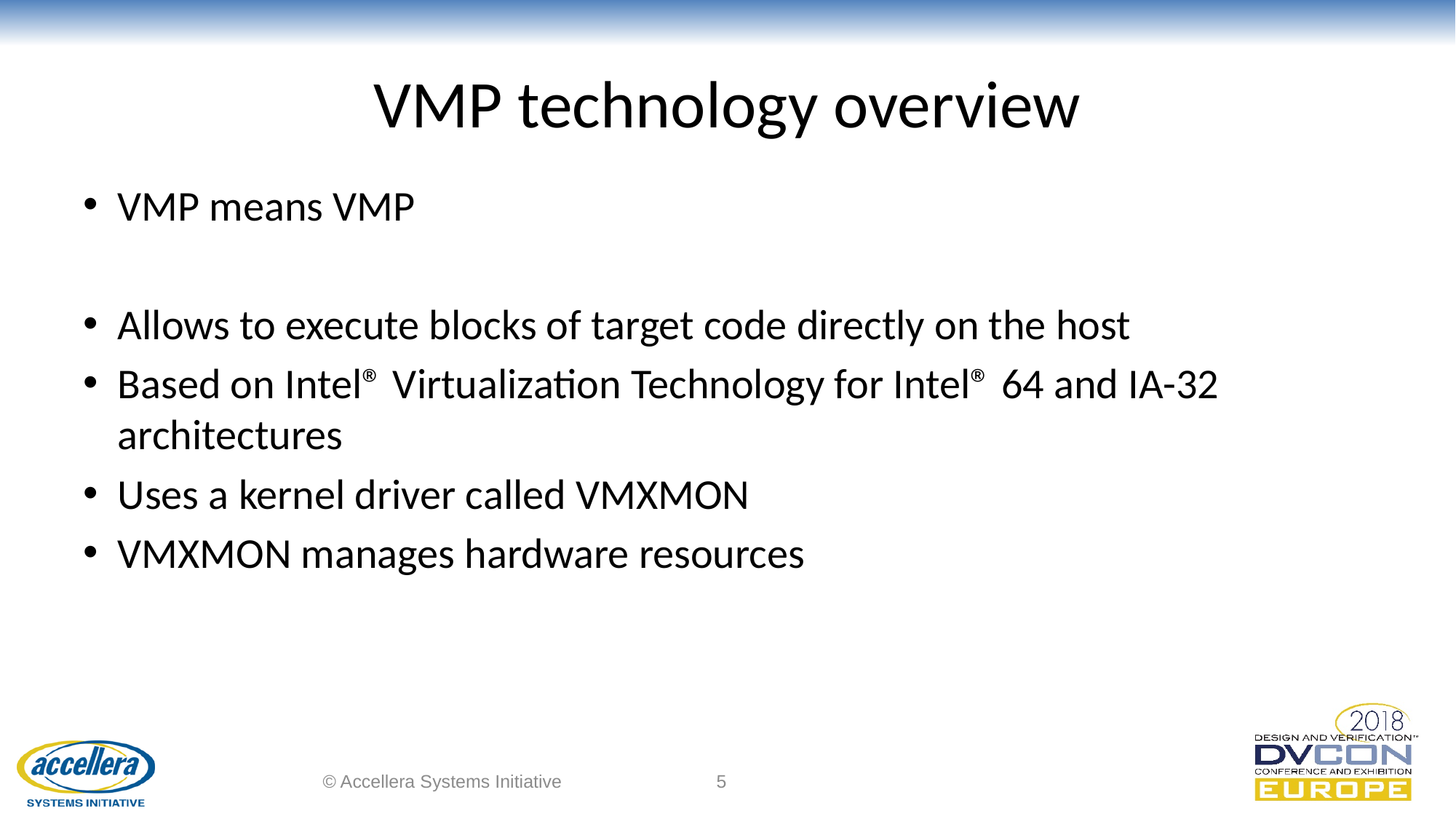

# VMP technology overview
VMP means VMP

Allows to execute blocks of target code directly on the host
Based on Intel® Virtualization Technology for Intel® 64 and IA-32 architectures
Uses a kernel driver called VMXMON
VMXMON manages hardware resources

© Accellera Systems Initiative
5